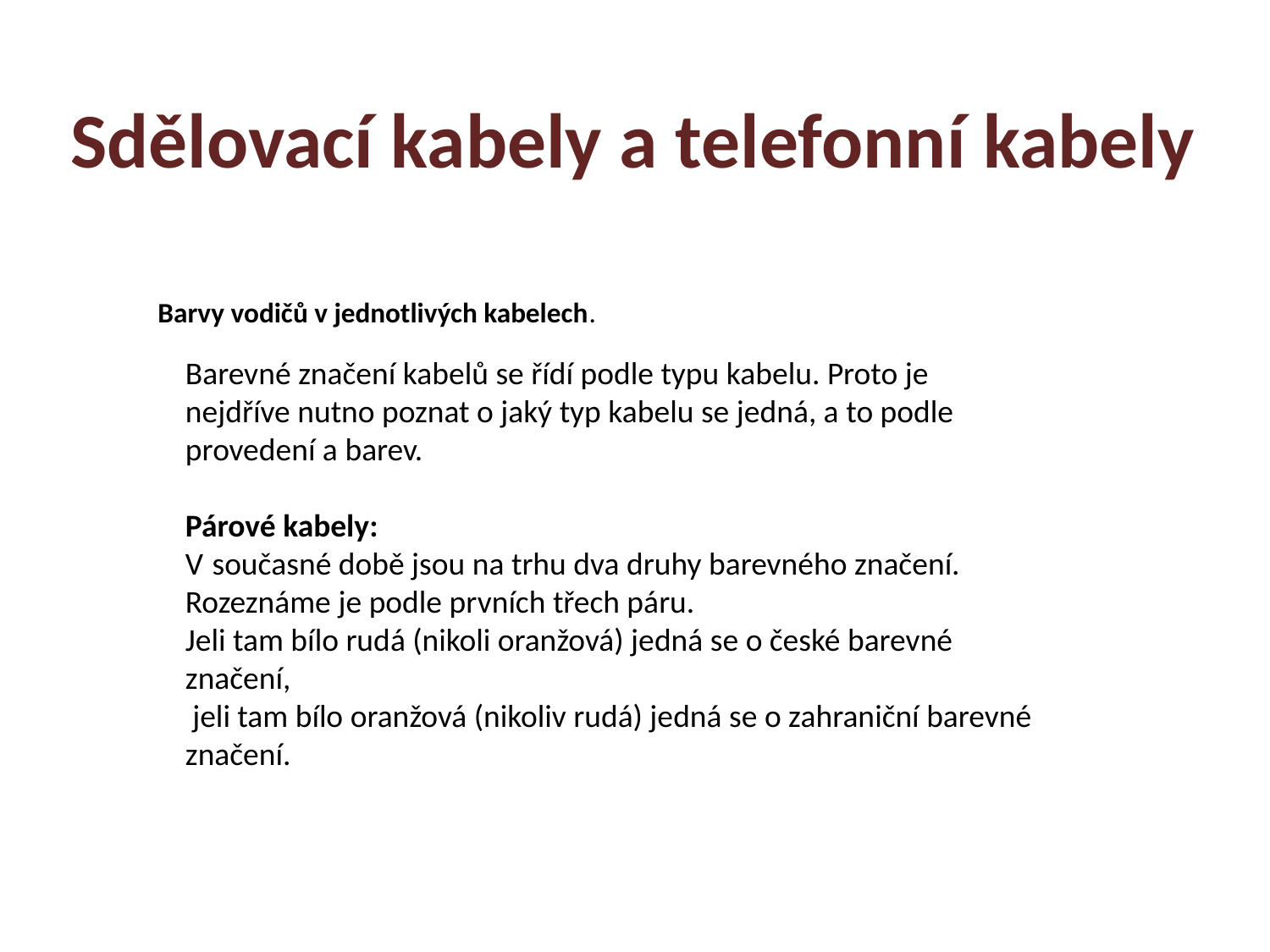

Sdělovací kabely a telefonní kabely
Barvy vodičů v jednotlivých kabelech.

Barevné značení kabelů se řídí podle typu kabelu. Proto je nejdříve nutno poznat o jaký typ kabelu se jedná, a to podle provedení a barev.

Párové kabely:
V současné době jsou na trhu dva druhy barevného značení.
Rozeznáme je podle prvních třech páru.
Jeli tam bílo rudá (nikoli oranžová) jedná se o české barevné značení,
 jeli tam bílo oranžová (nikoliv rudá) jedná se o zahraniční barevné značení.